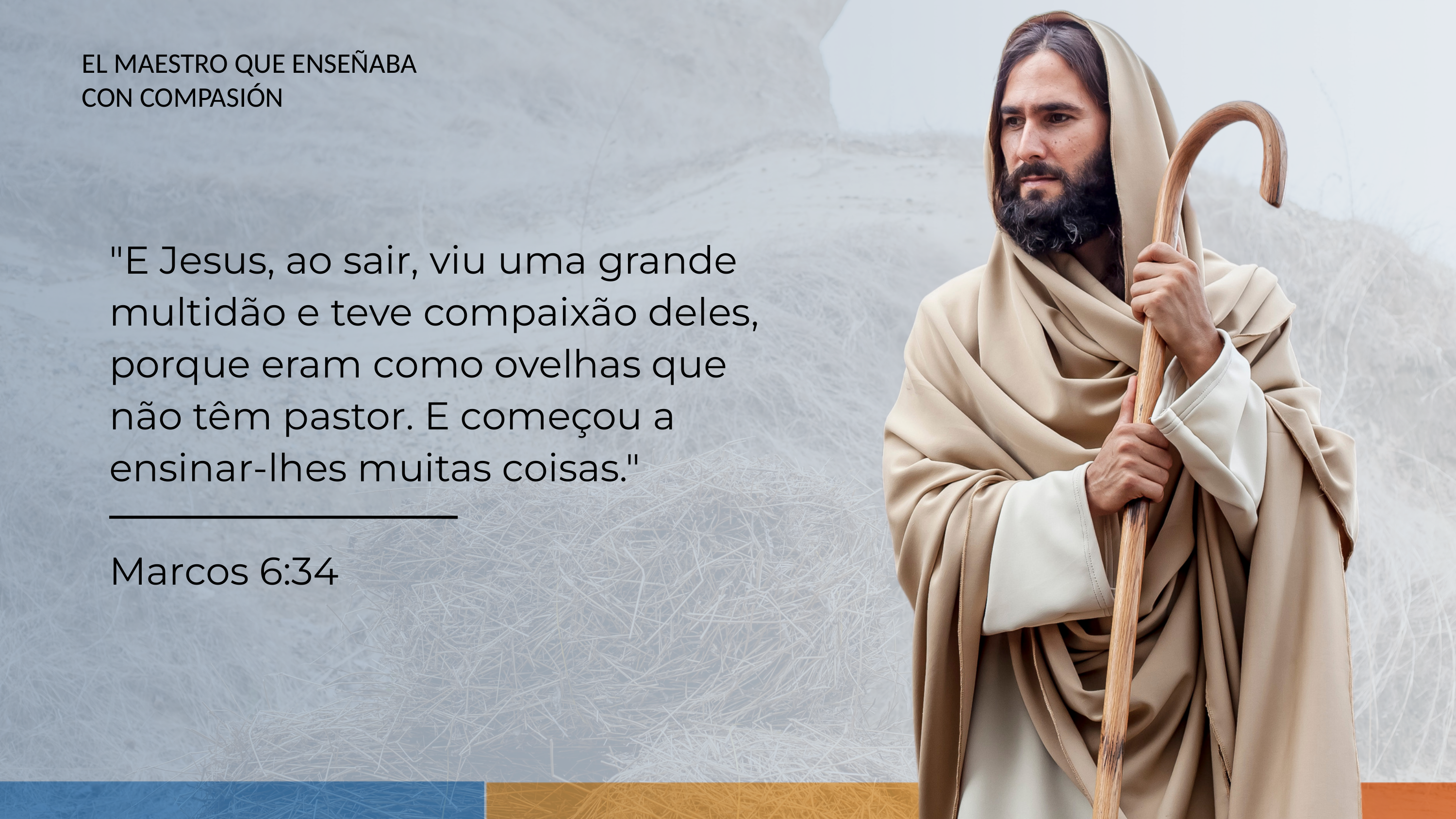

EL MAESTRO QUE ENSEÑABA CON COMPASIÓN
"E Jesus, ao sair, viu uma grande multidão e teve compaixão deles, porque eram como ovelhas que não têm pastor. E começou a ensinar-lhes muitas coisas."

Marcos 6:34